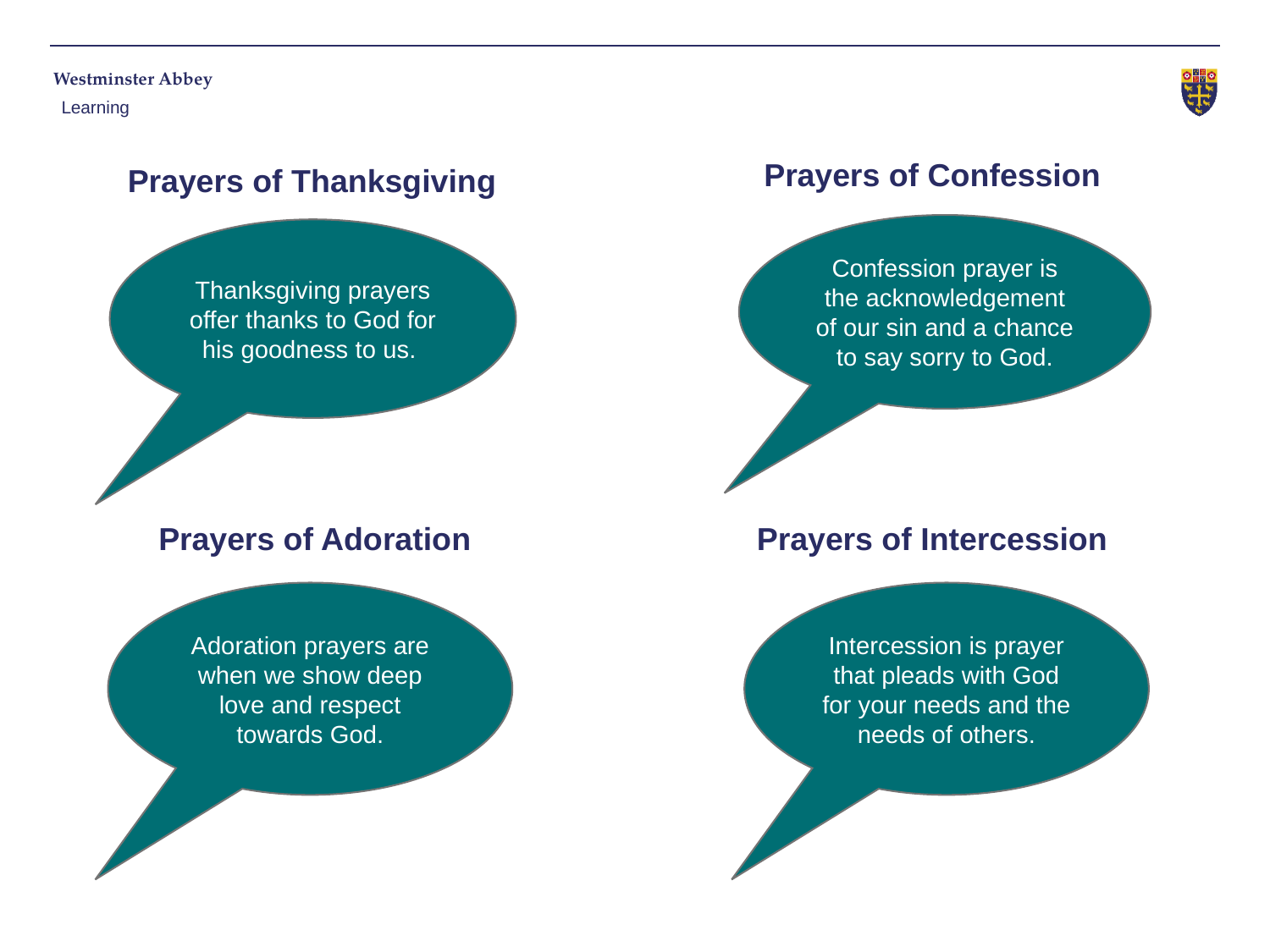

Learning
Prayers of Confession
# Prayers of Thanksgiving
Confession prayer is the acknowledgement of our sin and a chance to say sorry to God.
Thanksgiving prayers offer thanks to God for his goodness to us.
Prayers of Adoration
Prayers of Intercession
Adoration prayers are when we show deep love and respect towards God.
Intercession is prayer that pleads with God for your needs and the needs of others.